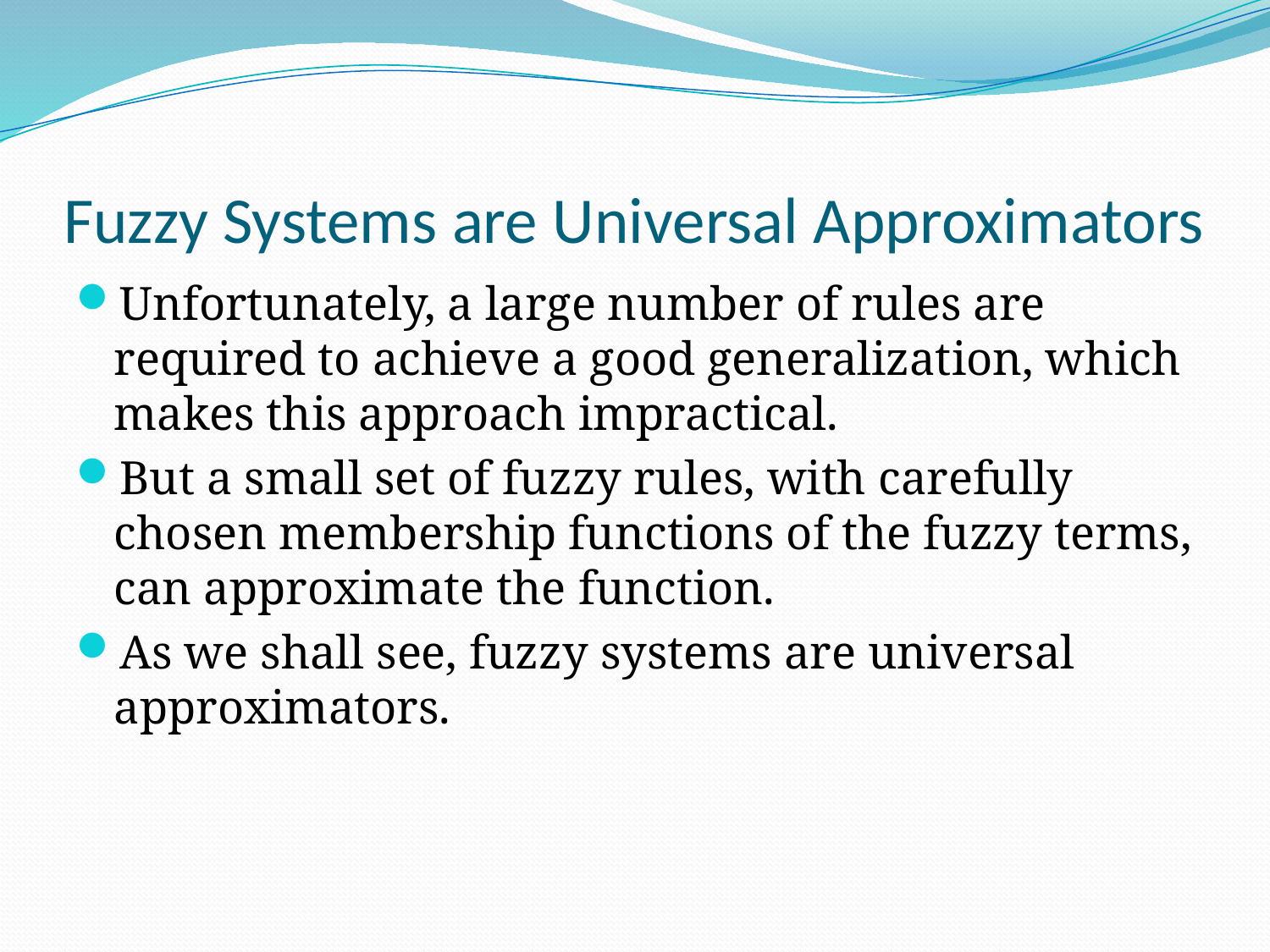

# Fuzzy Systems are Universal Approximators
Unfortunately, a large number of rules are required to achieve a good generalization, which makes this approach impractical.
But a small set of fuzzy rules, with carefully chosen membership functions of the fuzzy terms, can approximate the function.
As we shall see, fuzzy systems are universal approximators.